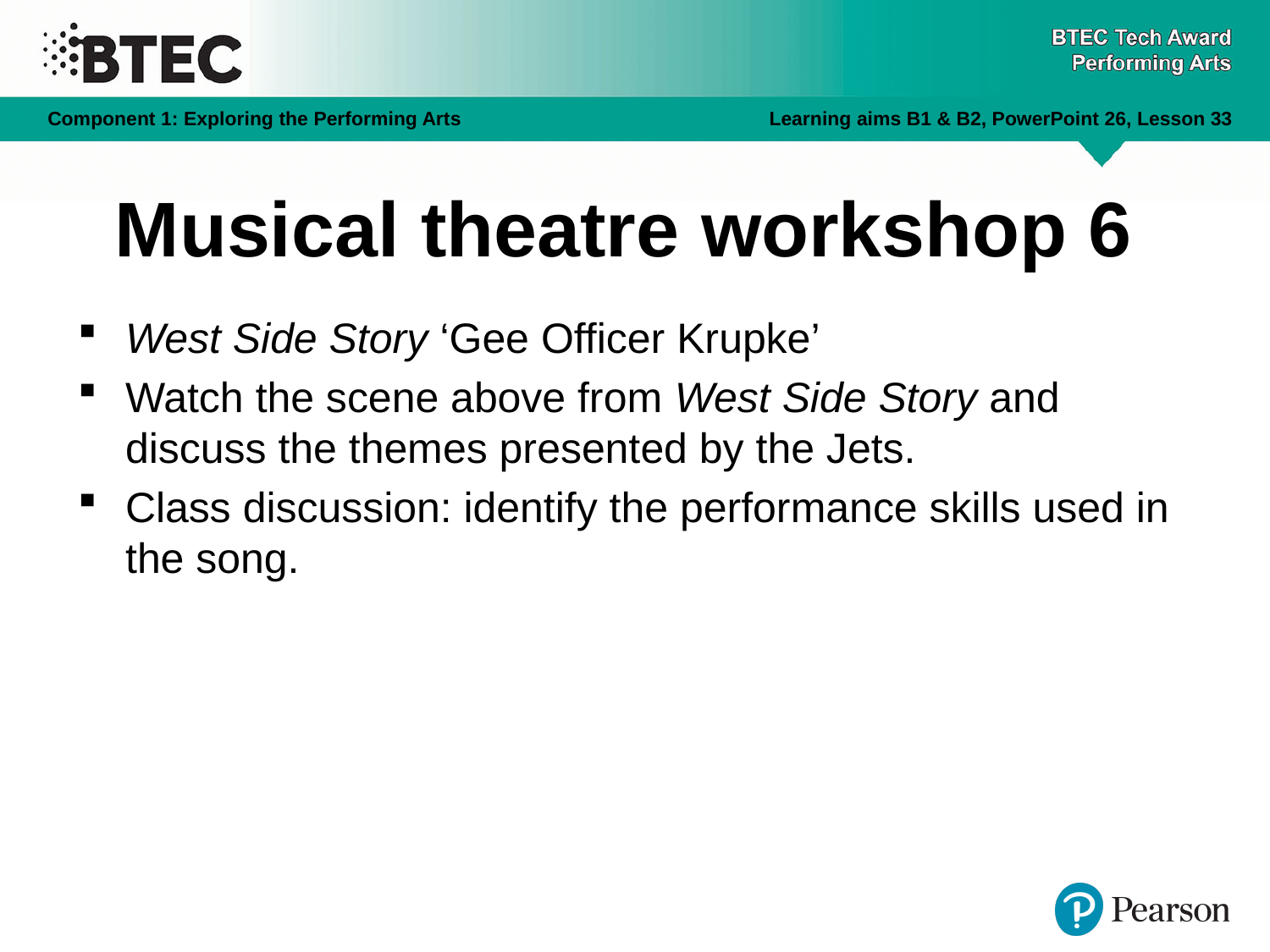

# Musical theatre workshop 6
West Side Story ‘Gee Officer Krupke’
Watch the scene above from West Side Story and discuss the themes presented by the Jets.
Class discussion: identify the performance skills used in the song.